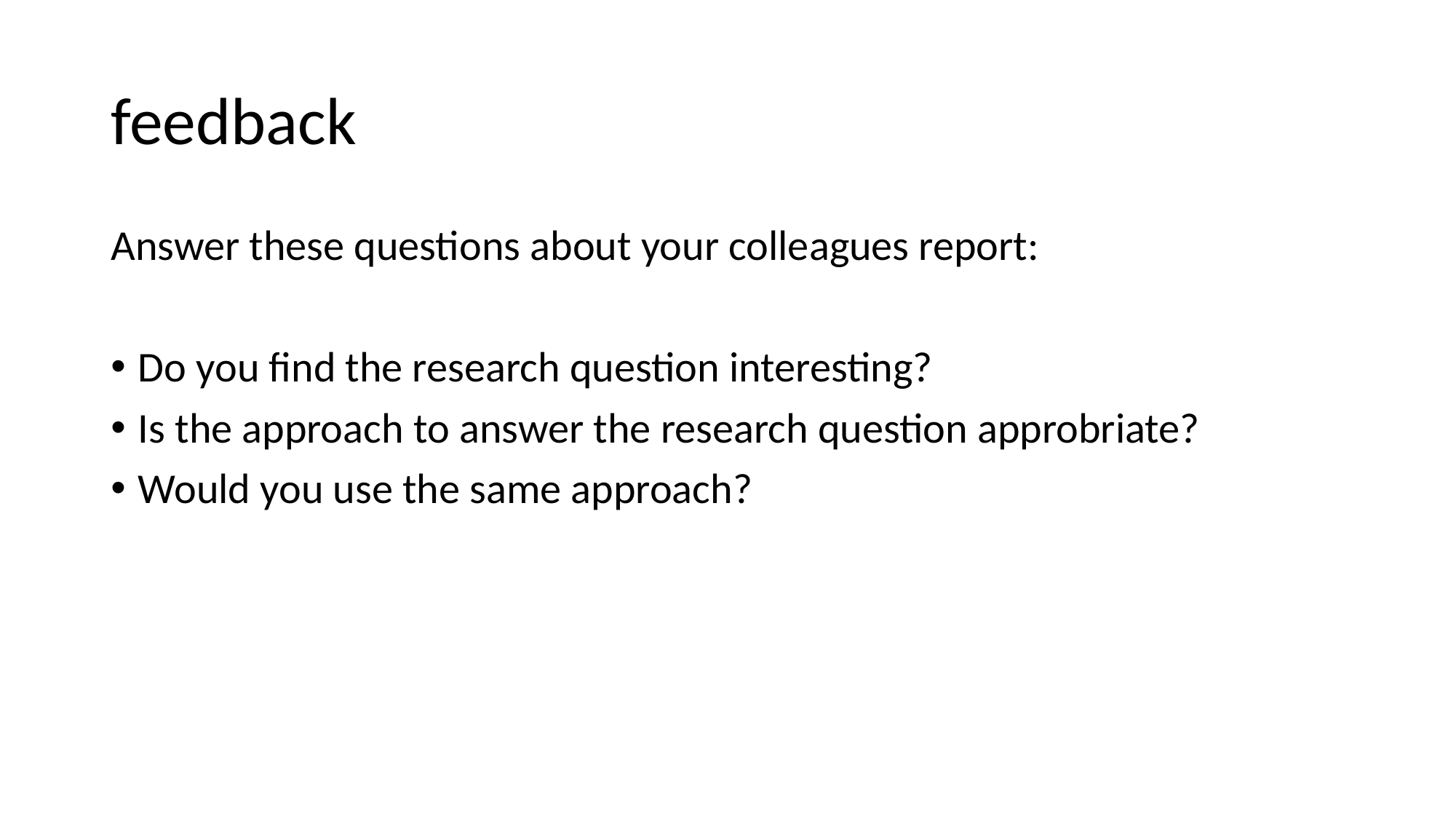

# feedback
Answer these questions about your colleagues report:

Do you find the research question interesting?
Is the approach to answer the research question approbriate?
Would you use the same approach?